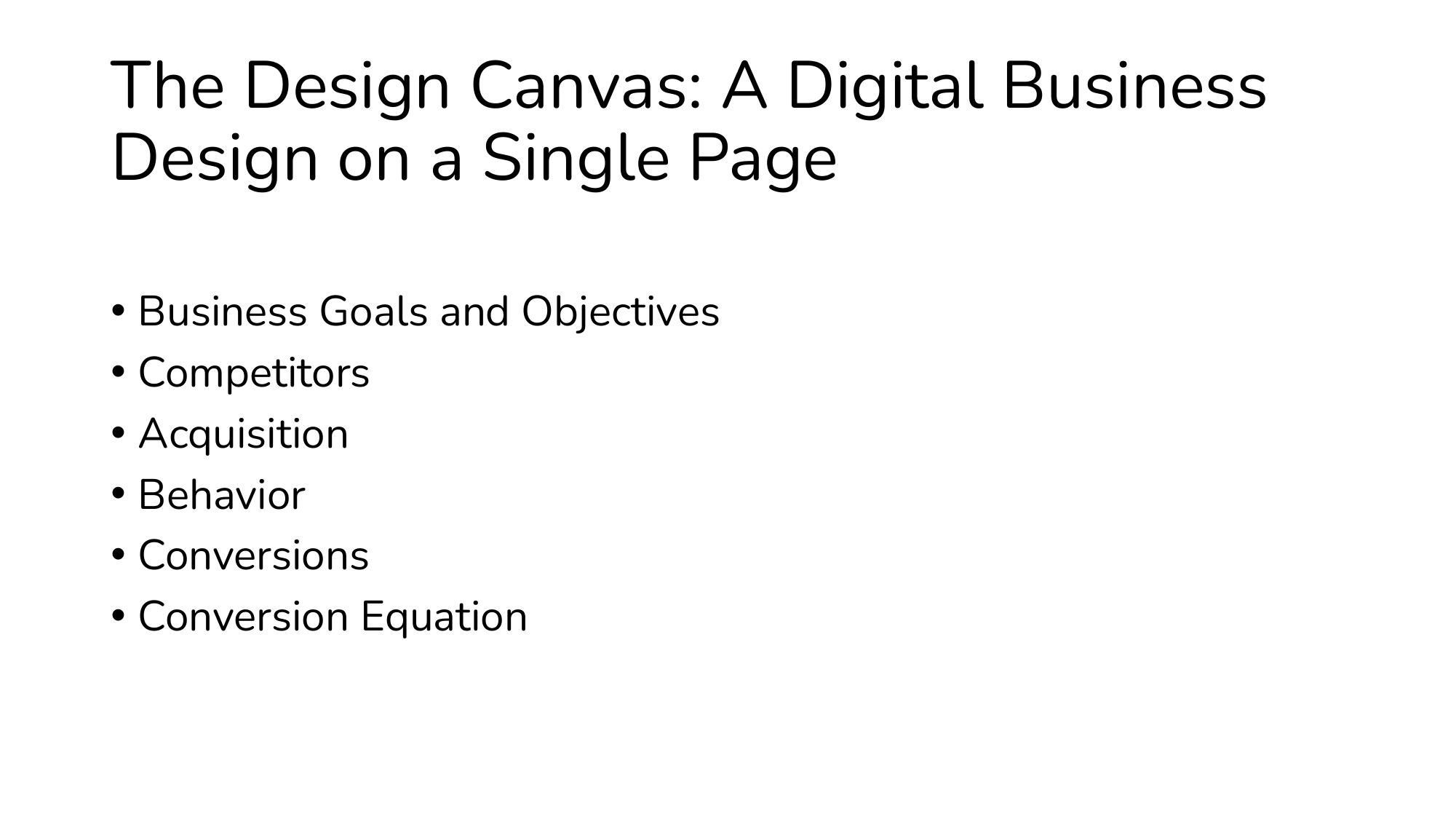

# The Design Canvas: A Digital Business Design on a Single Page
Business Goals and Objectives
Competitors
Acquisition
Behavior
Conversions
Conversion Equation